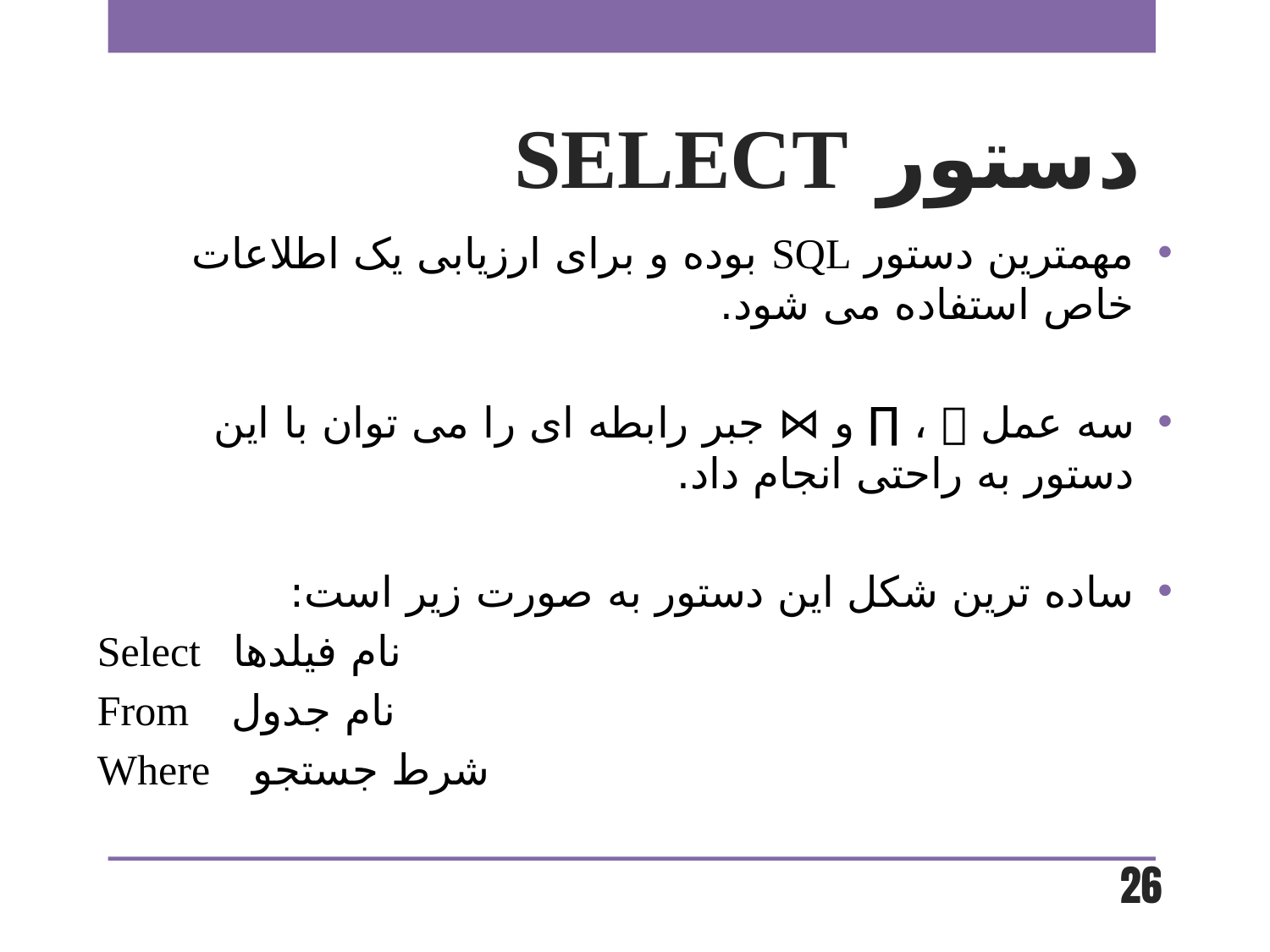

# دستور SELECT
مهمترین دستور SQL بوده و برای ارزیابی یک اطلاعات خاص استفاده می شود.

سه عمل σ ، ∏ و ⋈ جبر رابطه ای را می توان با این دستور به راحتی انجام داد.

ساده ترین شکل این دستور به صورت زیر است:
Select   نام فیلدها
From    نام جدول
Where    شرط جستجو

26